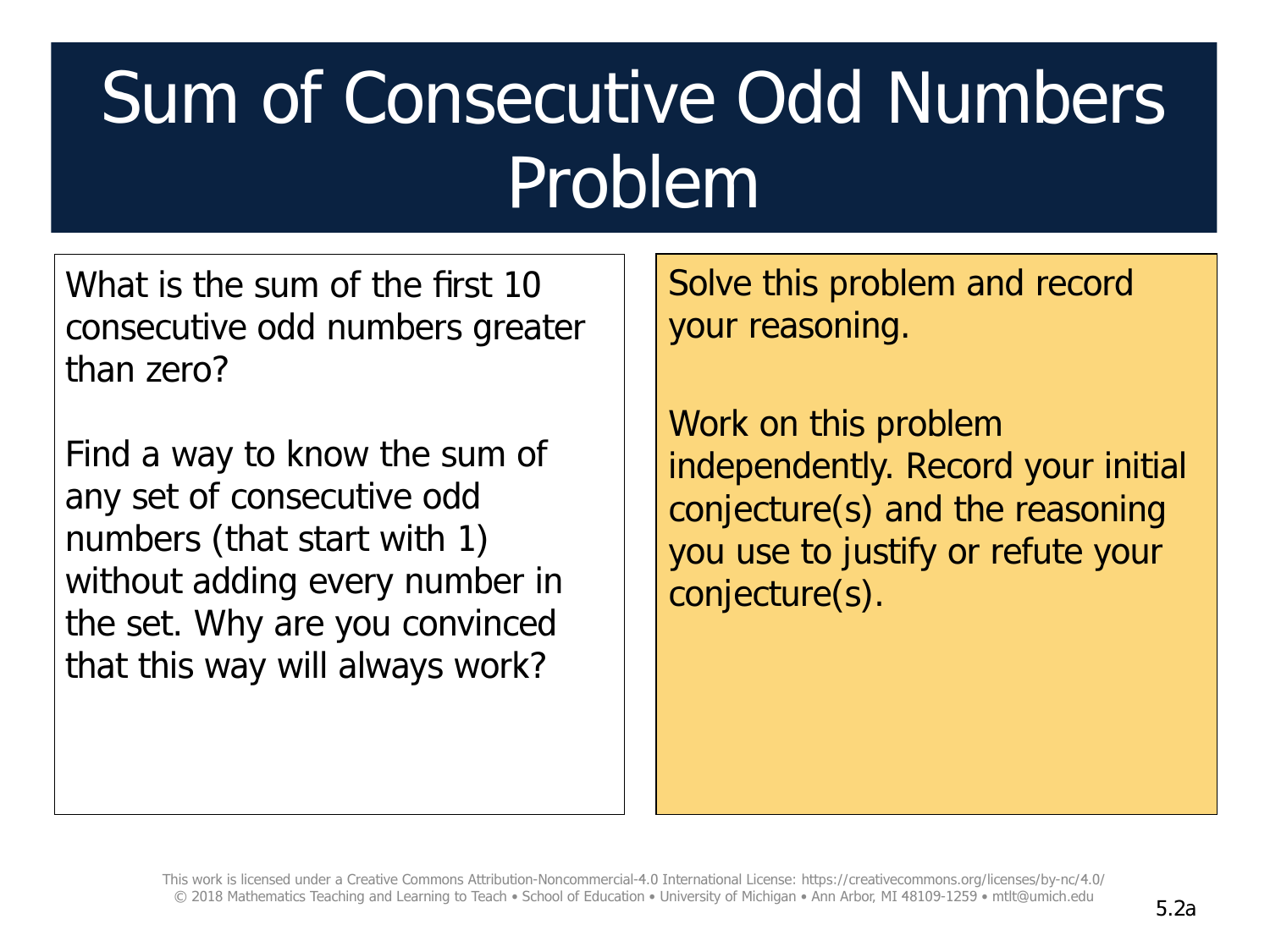

# Sum of Consecutive Odd Numbers Problem
Solve this problem and record your reasoning.

Work on this problem independently. Record your initial conjecture(s) and the reasoning you use to justify or refute your conjecture(s).

What is the sum of the first 10 consecutive odd numbers greater than zero?

Find a way to know the sum of any set of consecutive odd numbers (that start with 1) without adding every number in the set. Why are you convinced that this way will always work?
This work is licensed under a Creative Commons Attribution-Noncommercial-4.0 International License: https://creativecommons.org/licenses/by-nc/4.0/
© 2018 Mathematics Teaching and Learning to Teach • School of Education • University of Michigan • Ann Arbor, MI 48109-1259 • mtlt@umich.edu
5.2a